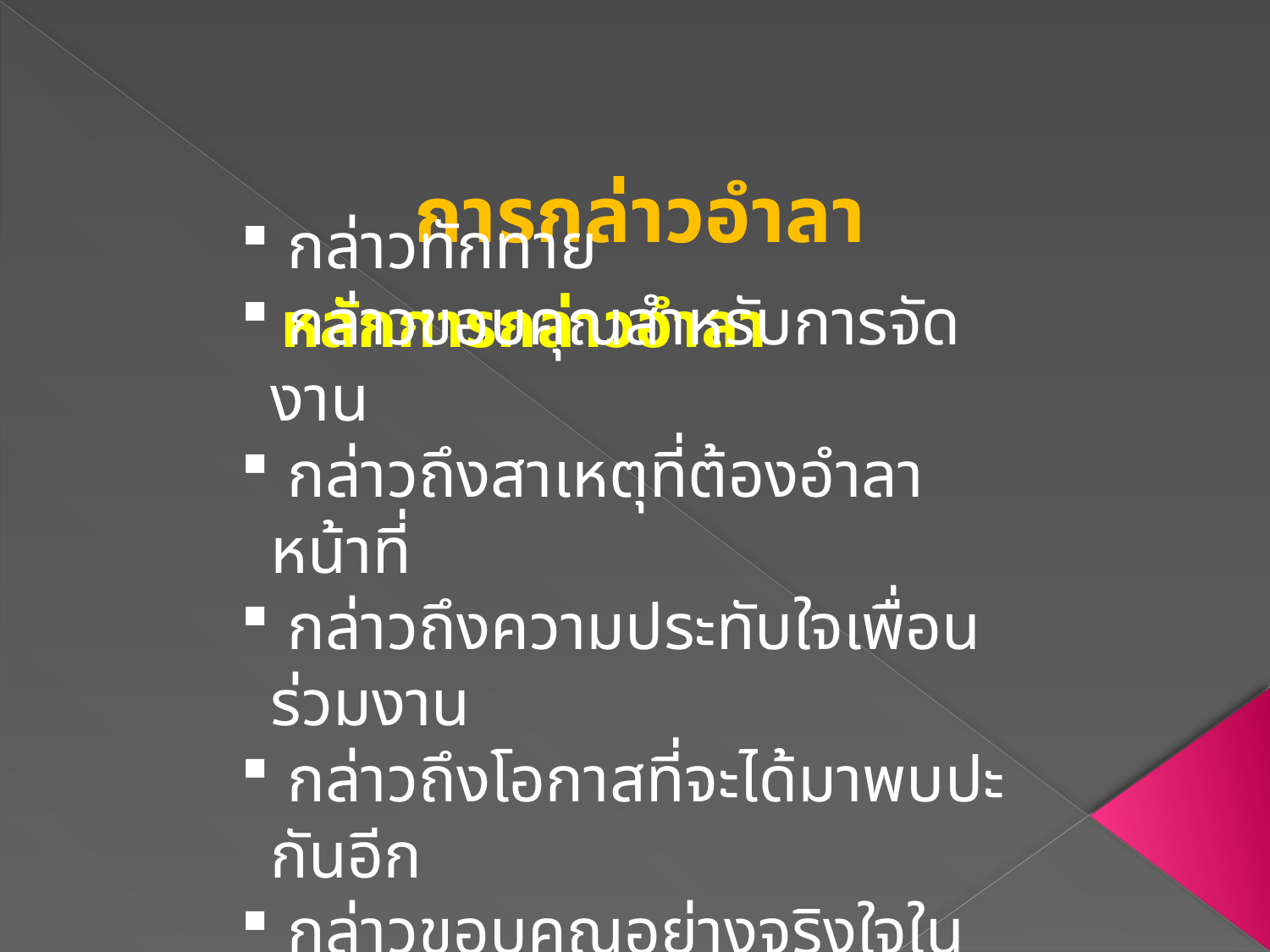

การกล่าวอำลา
หลักการกล่าวอำลา
 กล่าวทักทาย
 กล่าวขอบคุณสำหรับการจัดงาน
 กล่าวถึงสาเหตุที่ต้องอำลาหน้าที่
 กล่าวถึงความประทับใจเพื่อนร่วมงาน
 กล่าวถึงโอกาสที่จะได้มาพบปะกันอีก
 กล่าวขอบคุณอย่างจริงใจในไมตรีจิตที่ได้รับ